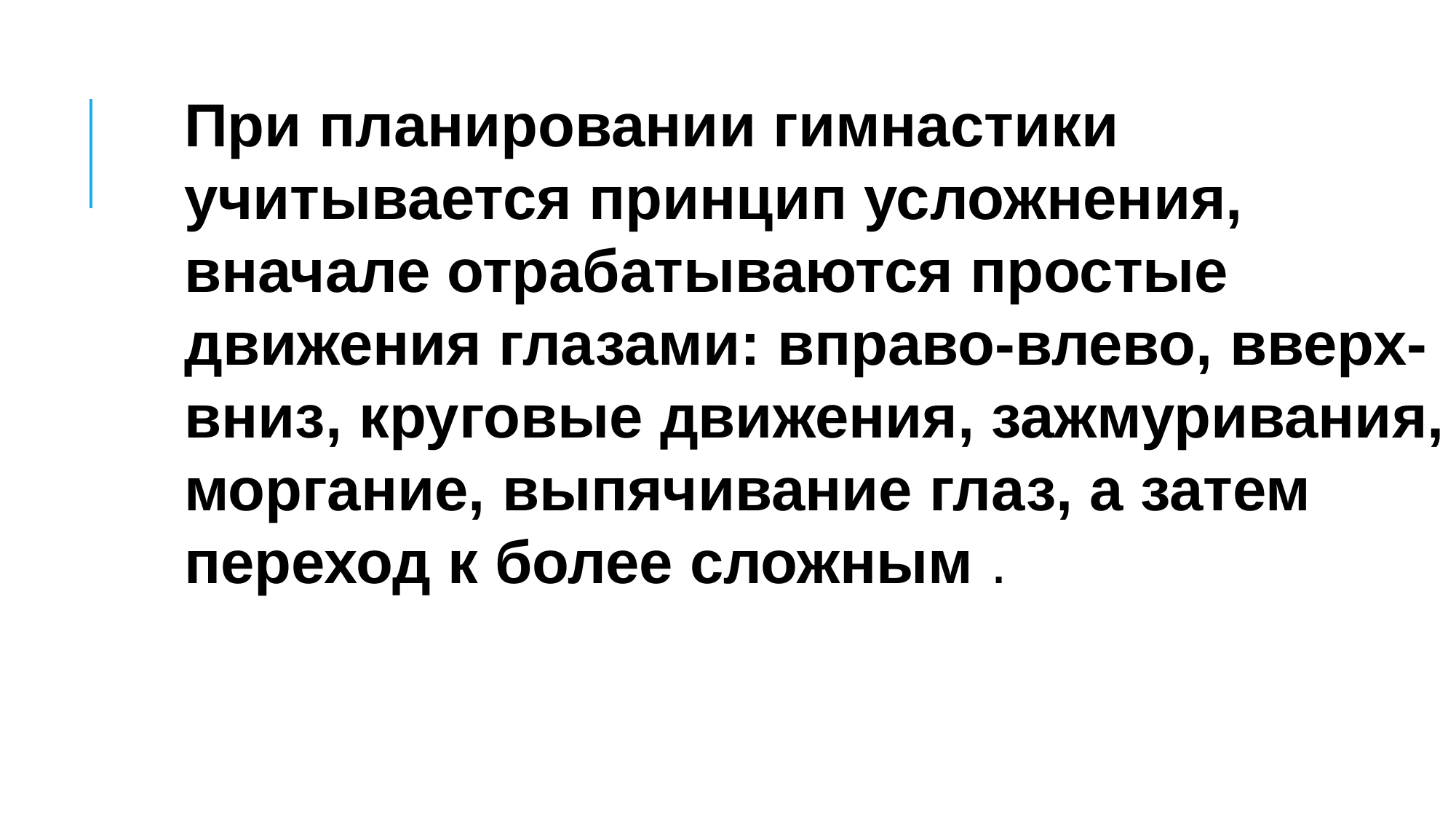

#
При планировании гимнастики учитывается принцип усложнения, вначале отрабатываются простые движения глазами: вправо-влево, вверх-вниз, круговые движения, зажмуривания, моргание, выпячивание глаз, а затем переход к более сложным .